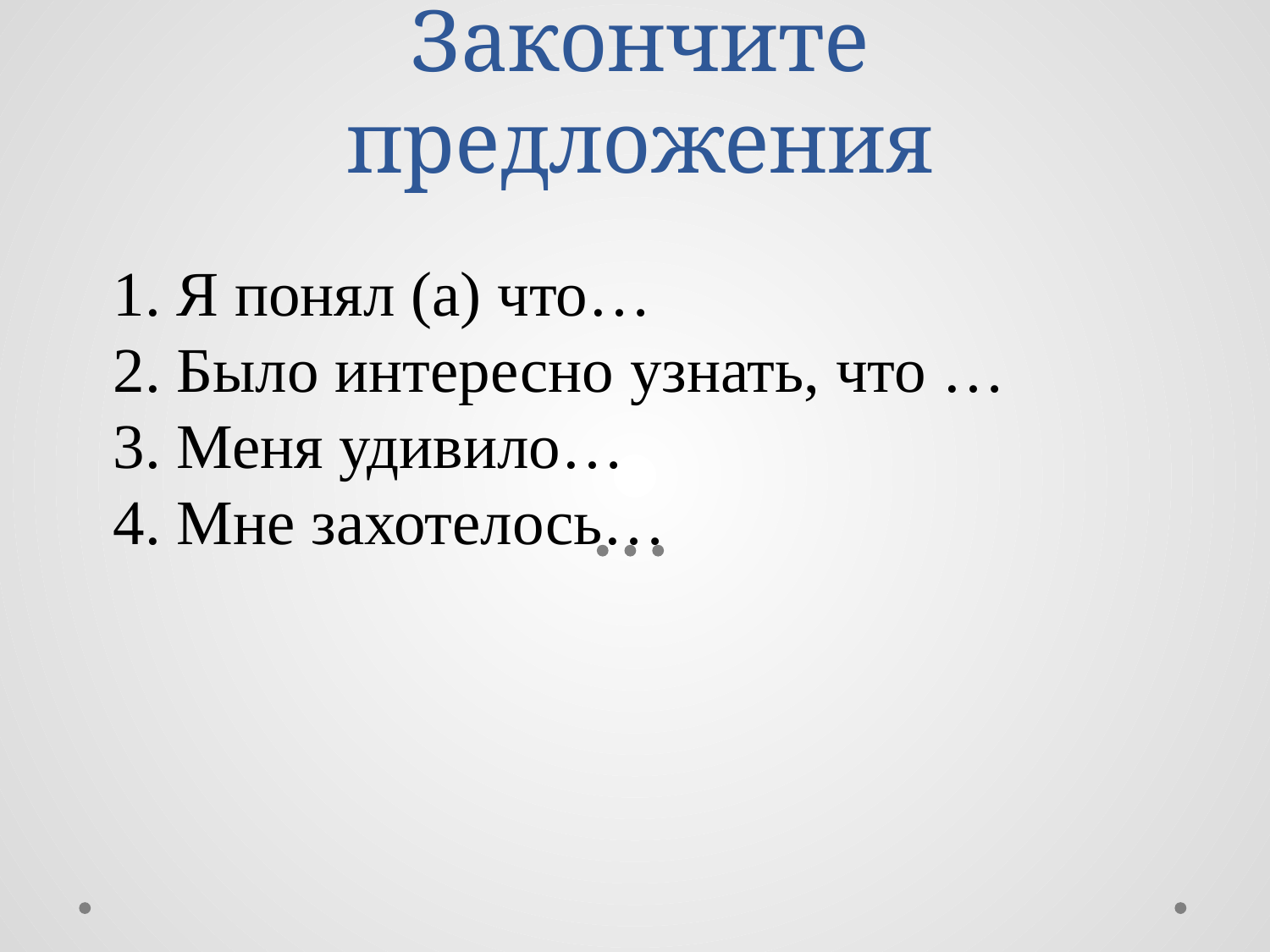

# Закончите предложения
1. Я понял (а) что…
2. Было интересно узнать, что …
3. Меня удивило…
4. Мне захотелось…